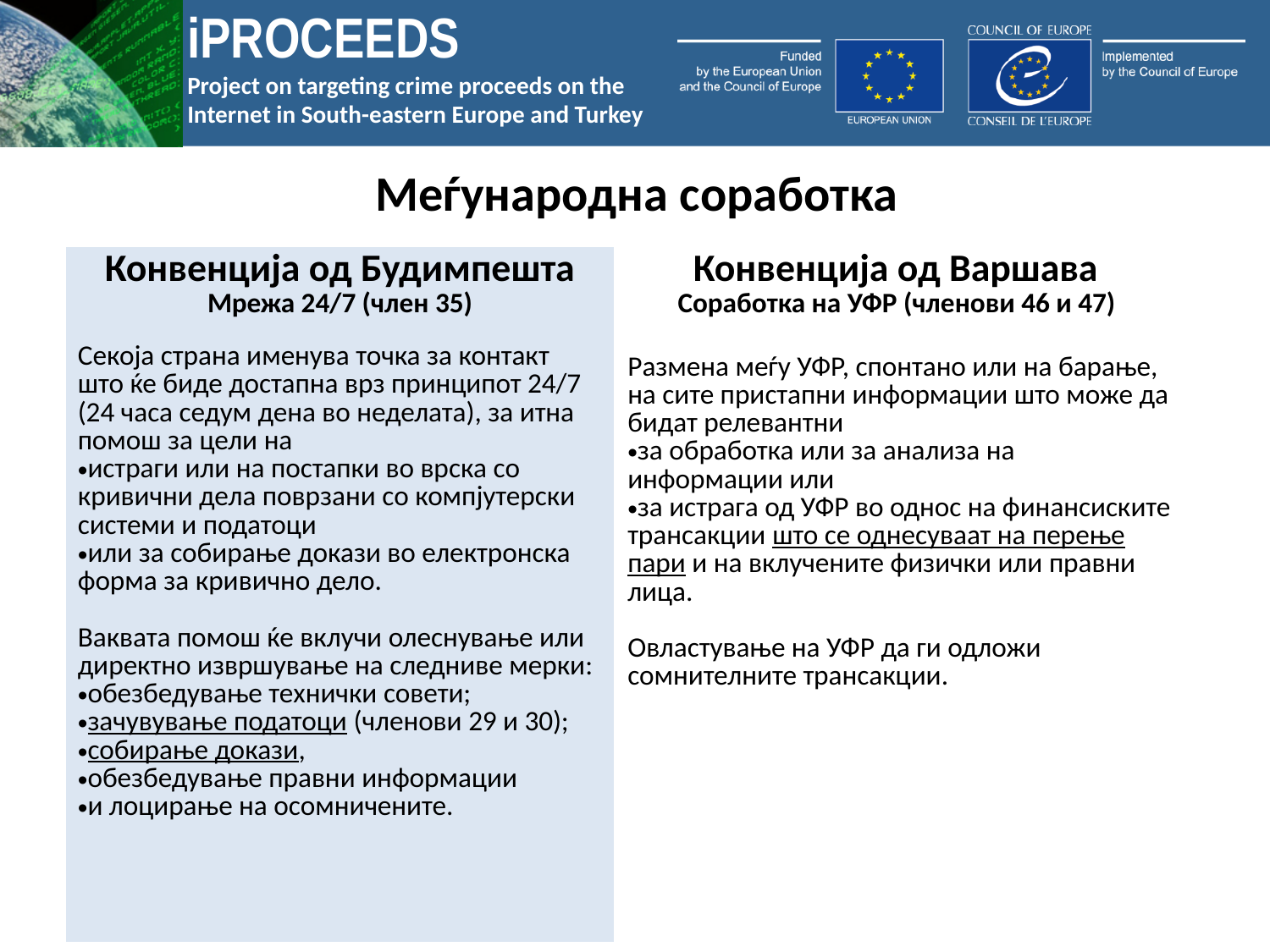

# Меѓународна соработка
| Конвенција од Будимпешта Мрежа 24/7 (член 35) Секоја страна именува точка за контакт што ќе биде достапна врз принципот 24/7 (24 часа седум дена во неделата), за итна помош за цели на истраги или на постапки во врска со кривични дела поврзани со компјутерски системи и податоци или за собирање докази во електронска форма за кривично дело. Ваквата помош ќе вклучи олеснување или директно извршување на следниве мерки: обезбедување технички совети; зачувување податоци (членови 29 и 30); собирање докази, обезбедување правни информации и лоцирање на осомничените. | Конвенција од Варшава Соработка на УФР (членови 46 и 47) Размена меѓу УФР, спонтано или на барање, на сите пристапни информации што може да бидат релевантни за обработка или за анализа на информации или за истрага од УФР во однос на финансиските трансакции што се однесуваат на перење пари и на вклучените физички или правни лица. Овластување на УФР да ги одложи сомнителните трансакции. |
| --- | --- |